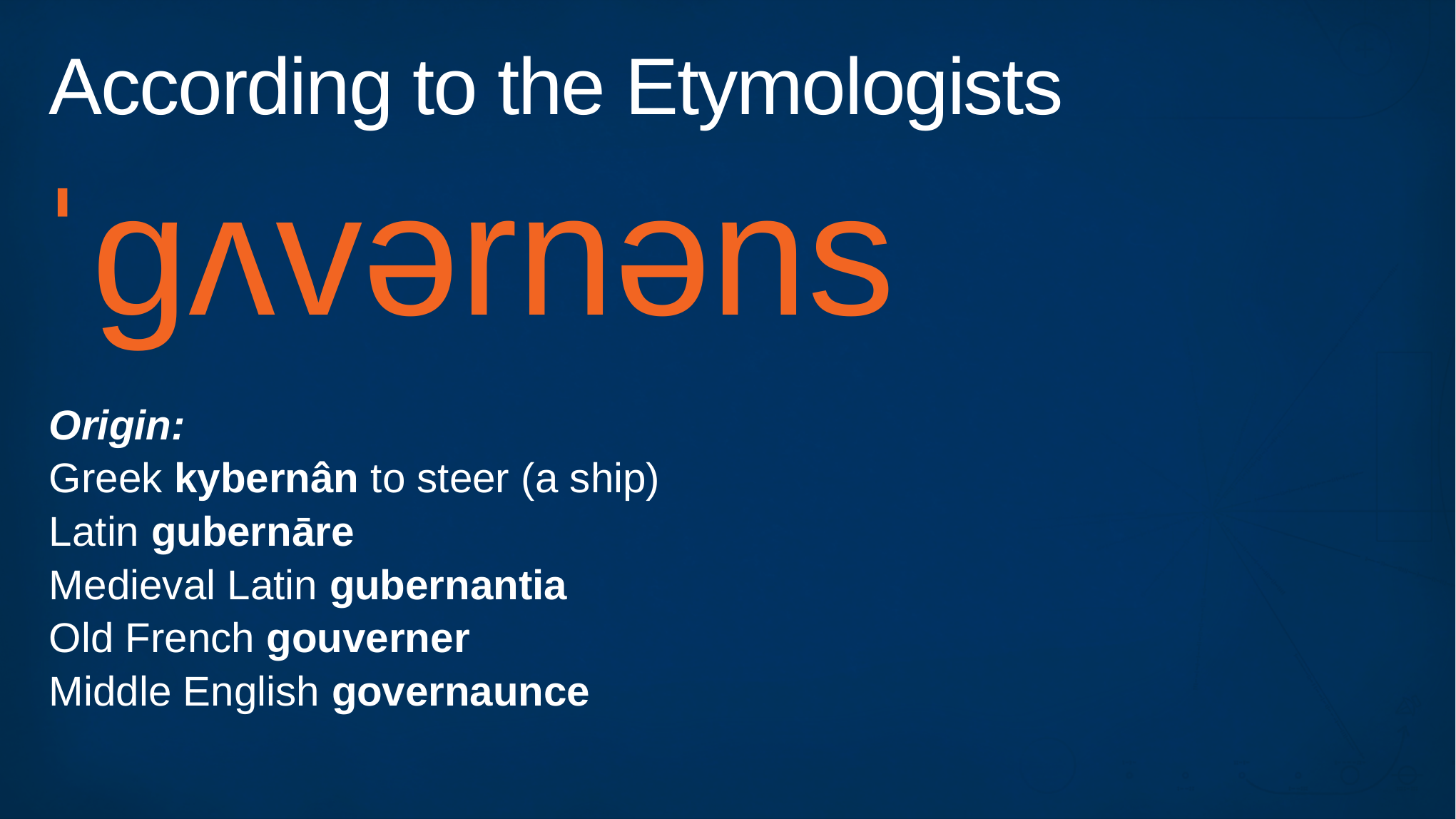

# According to the Etymologists
ˈgʌvərnəns
Origin:
Greek kybernân to steer (a ship)
Latin gubernāre
Medieval Latin gubernantia
Old French gouverner
Middle English governaunce